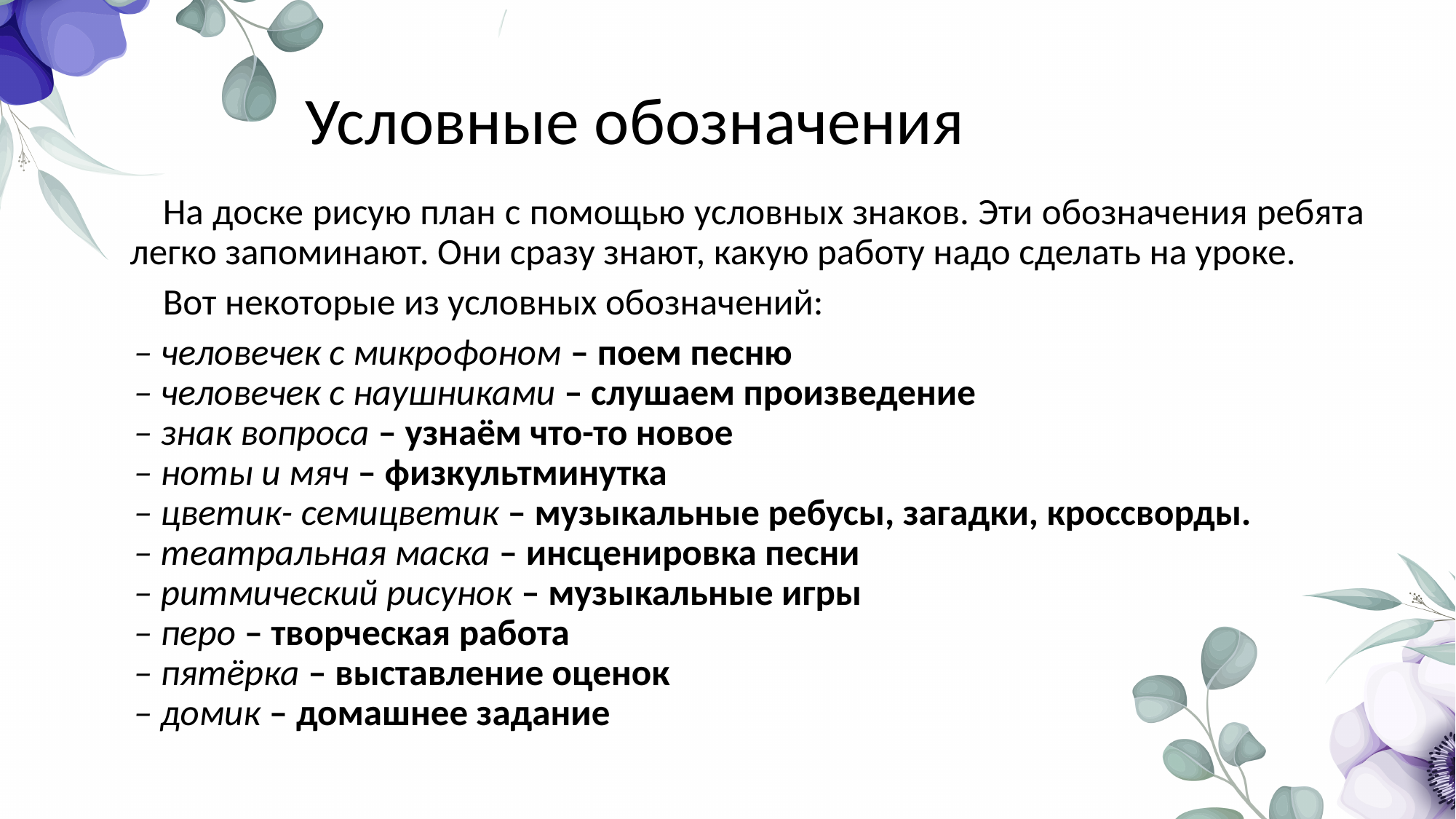

# Условные обозначения
На доске рисую план с помощью условных знаков. Эти обозначения ребята легко запоминают. Они сразу знают, какую работу надо сделать на уроке.
Вот некоторые из условных обозначений:
– человечек с микрофоном – поем песню
– человечек с наушниками – слушаем произведение
– знак вопроса – узнаём что-то новое
– ноты и мяч – физкультминутка
– цветик- семицветик – музыкальные ребусы, загадки, кроссворды.
– театральная маска – инсценировка песни
– ритмический рисунок – музыкальные игры
– перо – творческая работа
– пятёрка – выставление оценок
– домик – домашнее задание